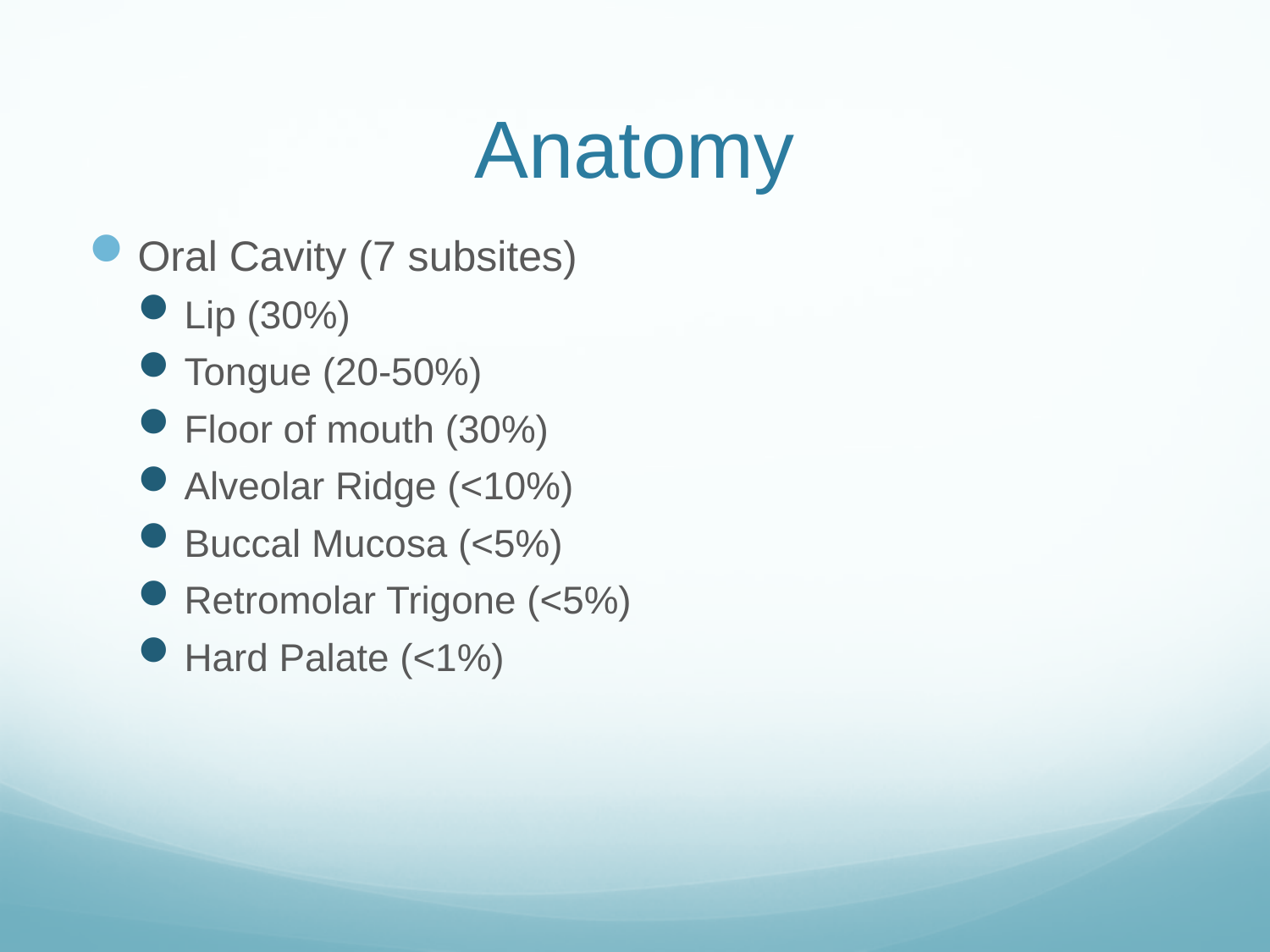

# Anatomy
Oral Cavity (7 subsites)
Lip (30%)
Tongue (20-50%)
Floor of mouth (30%)
Alveolar Ridge (<10%)
Buccal Mucosa (<5%)
Retromolar Trigone (<5%)
Hard Palate (<1%)